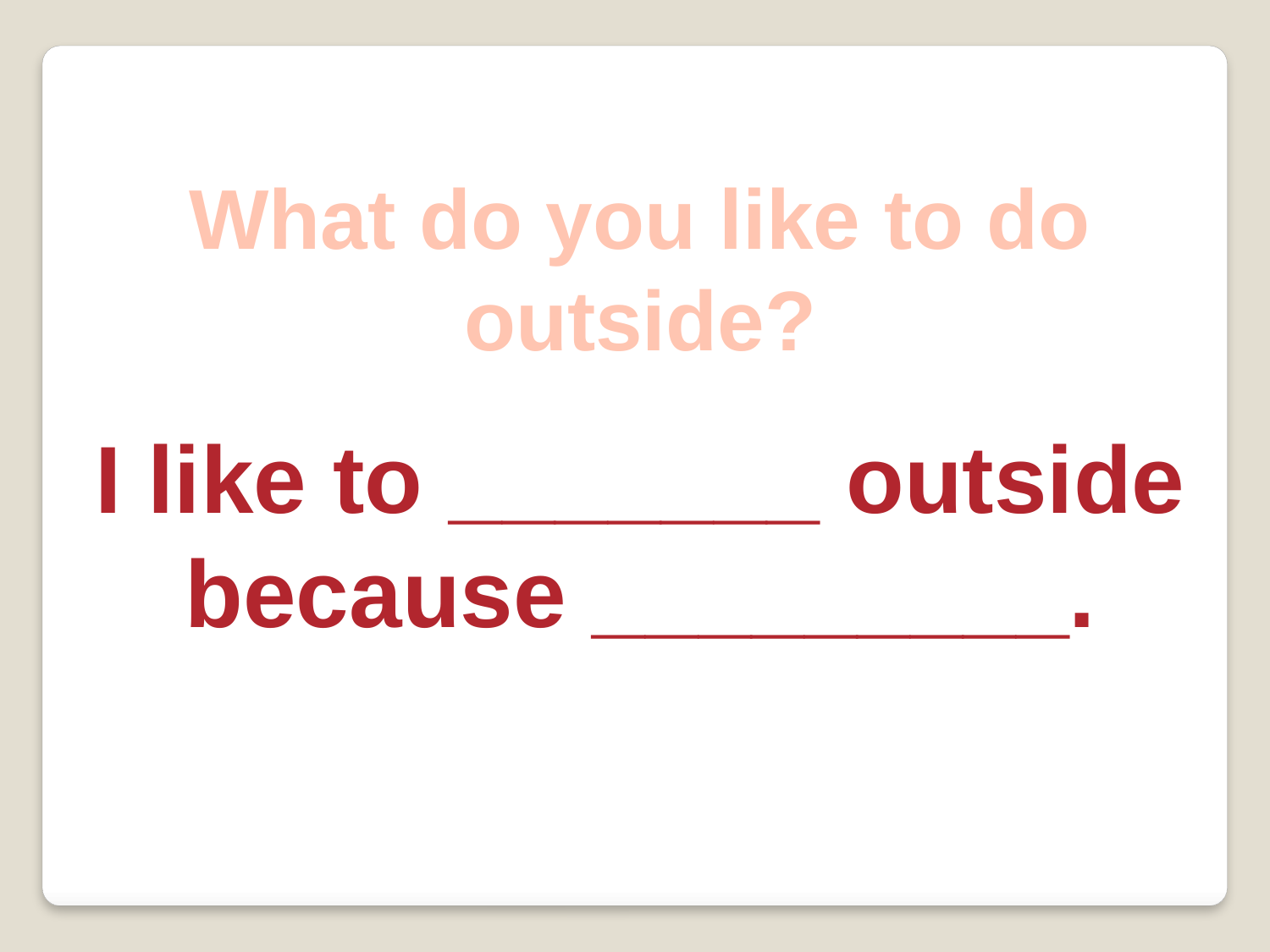

What do you like to do outside?
I like to _______ outside
because _________.